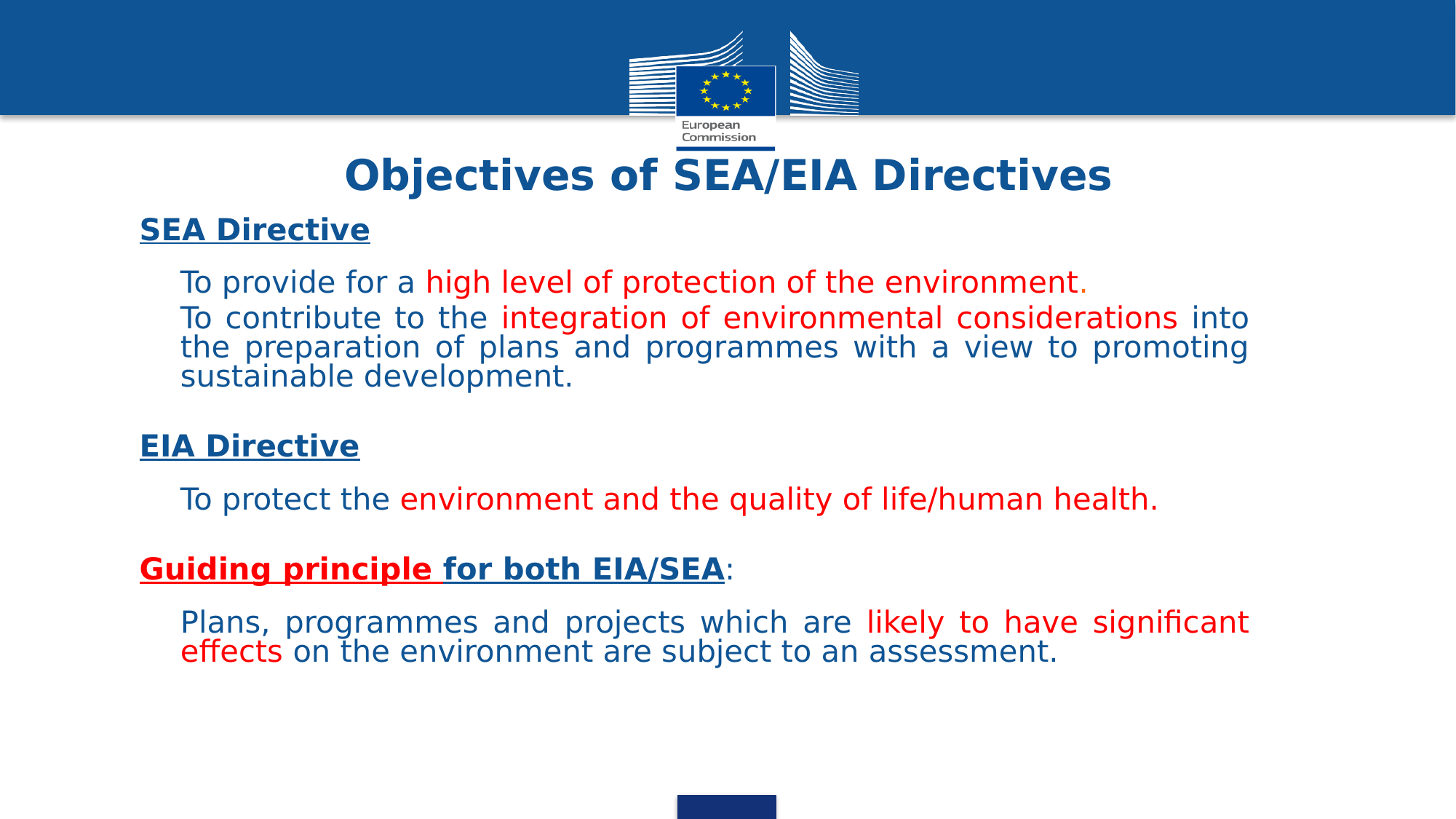

# Objectives of SEA/EIA Directives
SEA Directive

To provide for a high level of protection of the environment.
To contribute to the integration of environmental considerations into the preparation of plans and programmes with a view to promoting sustainable development.

EIA Directive

	To protect the environment and the quality of life/human health.

Guiding principle for both EIA/SEA:

	Plans, programmes and projects which are likely to have significant effects on the environment are subject to an assessment.